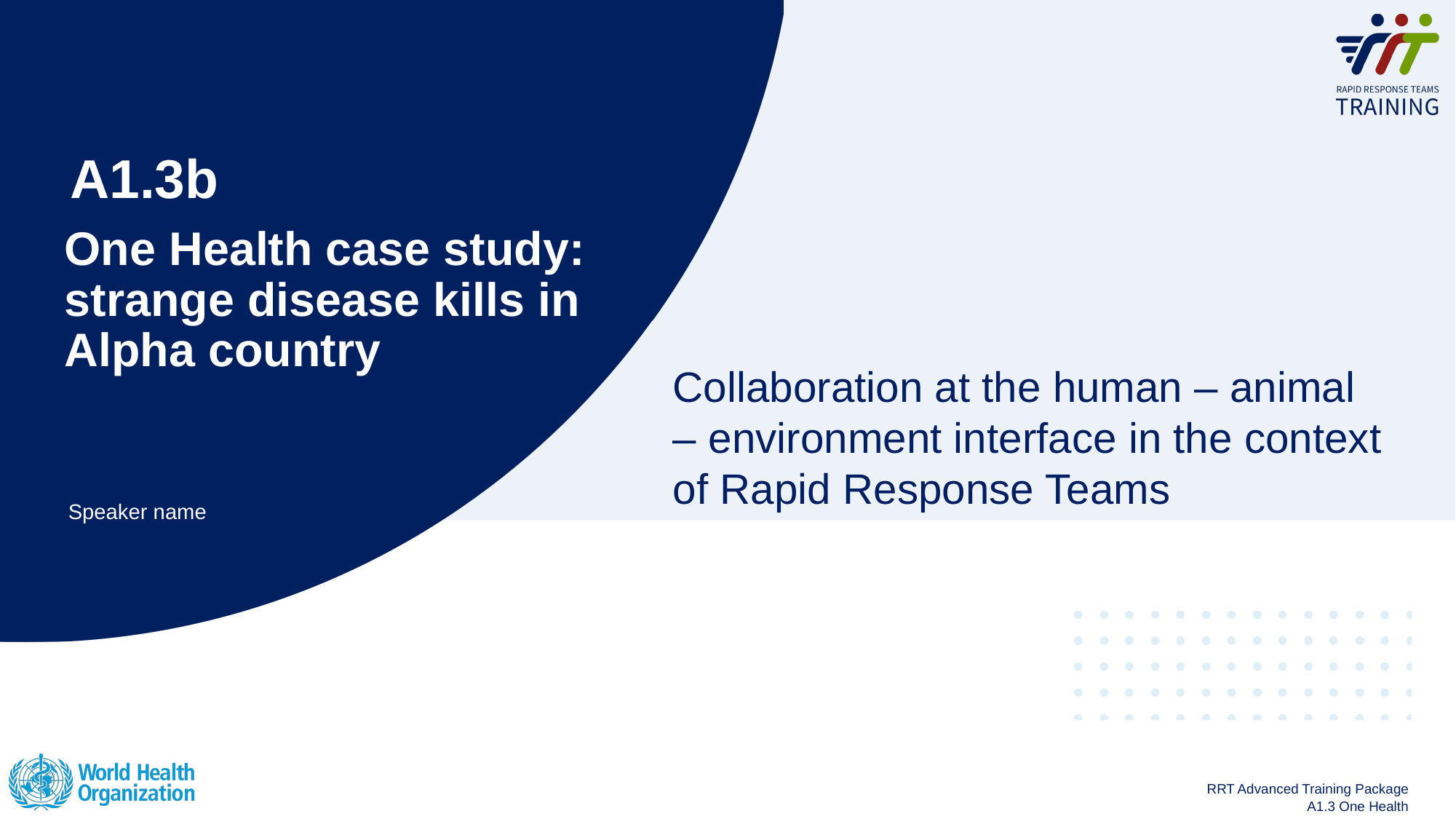

A1.3b
# One Health case study: strange disease kills in Alpha country

Collaboration at the human – animal – environment interface in the context of Rapid Response Teams
Speaker name